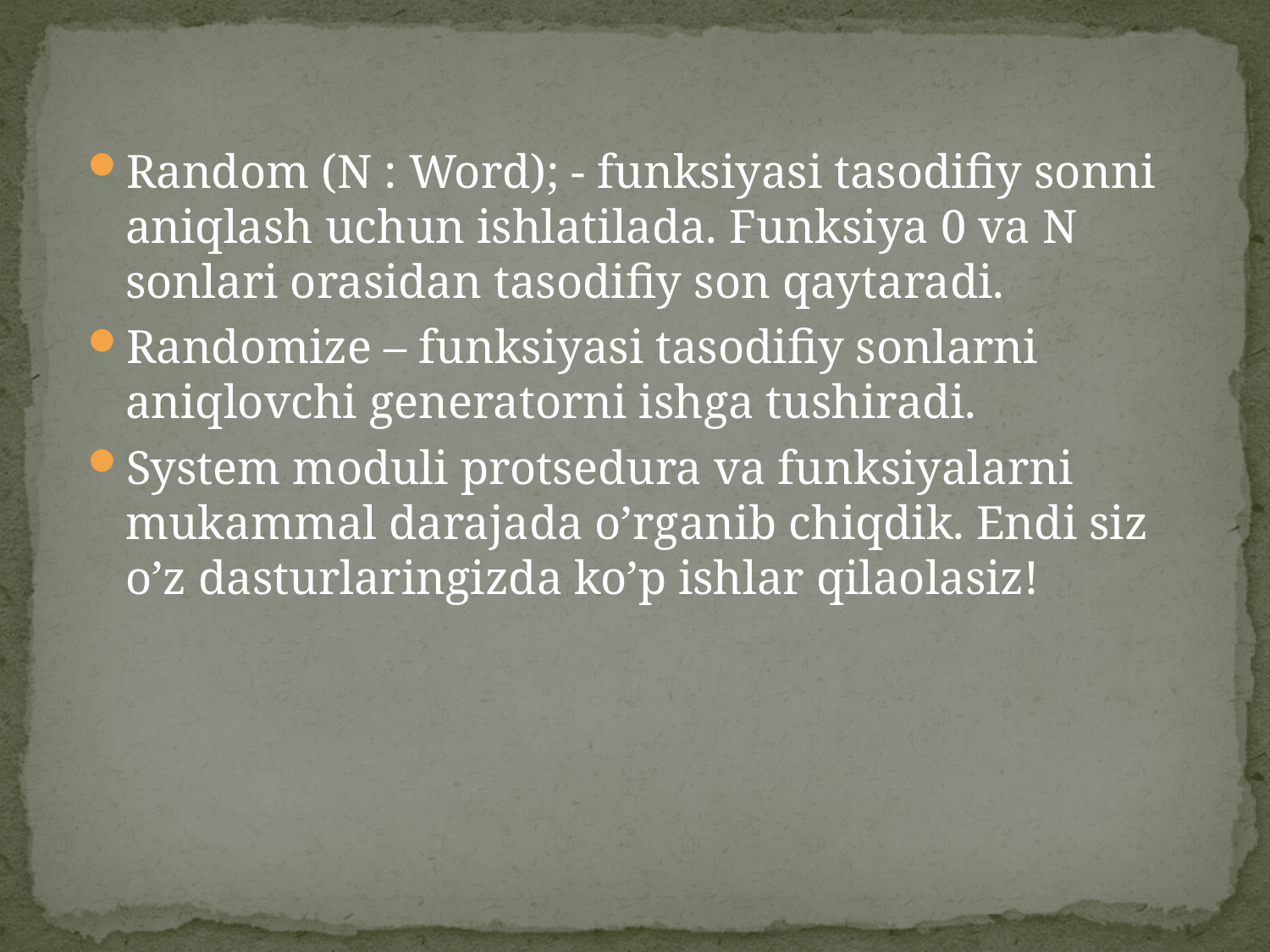

Random (N : Word); - funksiyasi tasodifiy sonni aniqlash uchun ishlatilada. Funksiya 0 va N sonlari orasidan tasodifiy son qaytaradi.
Randomize – funksiyasi tasodifiy sonlarni aniqlovchi generatorni ishga tushiradi.
System moduli protsedura va funksiyalarni mukammal darajada o’rganib chiqdik. Endi siz o’z dasturlaringizda ko’p ishlar qilaolasiz!